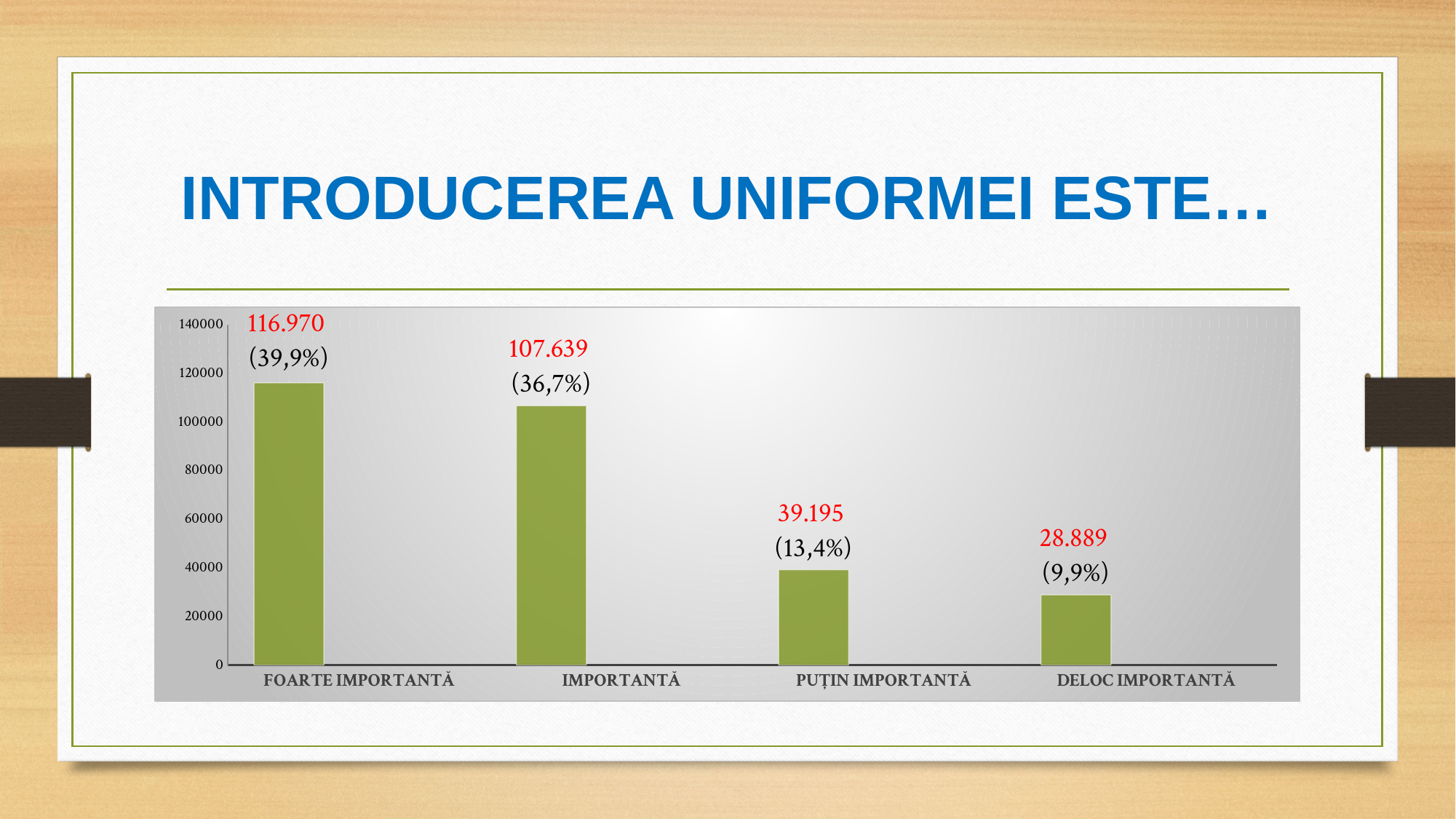

# INTRODUCEREA UNIFORMEI ESTE…

### Chart

| Category | Series 1 | Series 2 | Series 3 |
|---|---|---|---|
| FOARTE IMPORTANTĂ | 116019.0 | None | None |
| IMPORTANTĂ | 106639.0 | None | None |
| PUȚIN IMPORTANTĂ | 39195.0 | None | None |
| DELOC IMPORTANTĂ | 28889.0 | None | None |